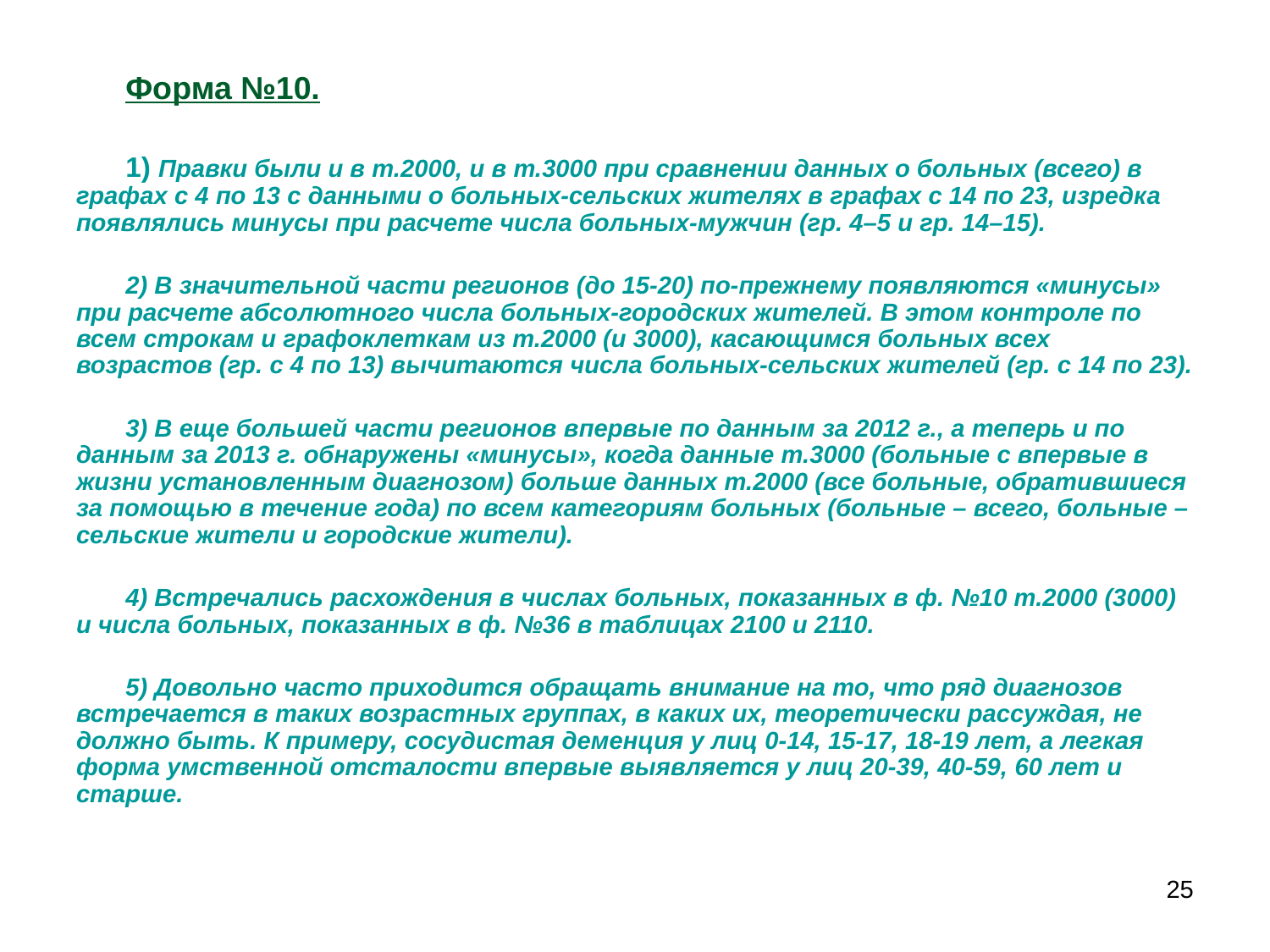

Форма №10.

1) Правки были и в т.2000, и в т.3000 при сравнении данных о больных (всего) в графах с 4 по 13 с данными о больных-сельских жителях в графах с 14 по 23, изредка появлялись минусы при расчете числа больных-мужчин (гр. 4–5 и гр. 14–15).

2) В значительной части регионов (до 15-20) по-прежнему появляются «минусы» при расчете абсолютного числа больных-городских жителей. В этом контроле по всем строкам и графоклеткам из т.2000 (и 3000), касающимся больных всех возрастов (гр. с 4 по 13) вычитаются числа больных-сельских жителей (гр. с 14 по 23).

3) В еще большей части регионов впервые по данным за 2012 г., а теперь и по данным за 2013 г. обнаружены «минусы», когда данные т.3000 (больные с впервые в жизни установленным диагнозом) больше данных т.2000 (все больные, обратившиеся за помощью в течение года) по всем категориям больных (больные – всего, больные – сельские жители и городские жители).

4) Встречались расхождения в числах больных, показанных в ф. №10 т.2000 (3000) и числа больных, показанных в ф. №36 в таблицах 2100 и 2110.

5) Довольно часто приходится обращать внимание на то, что ряд диагнозов встречается в таких возрастных группах, в каких их, теоретически рассуждая, не должно быть. К примеру, сосудистая деменция у лиц 0-14, 15-17, 18-19 лет, а легкая форма умственной отсталости впервые выявляется у лиц 20-39, 40-59, 60 лет и старше.

25